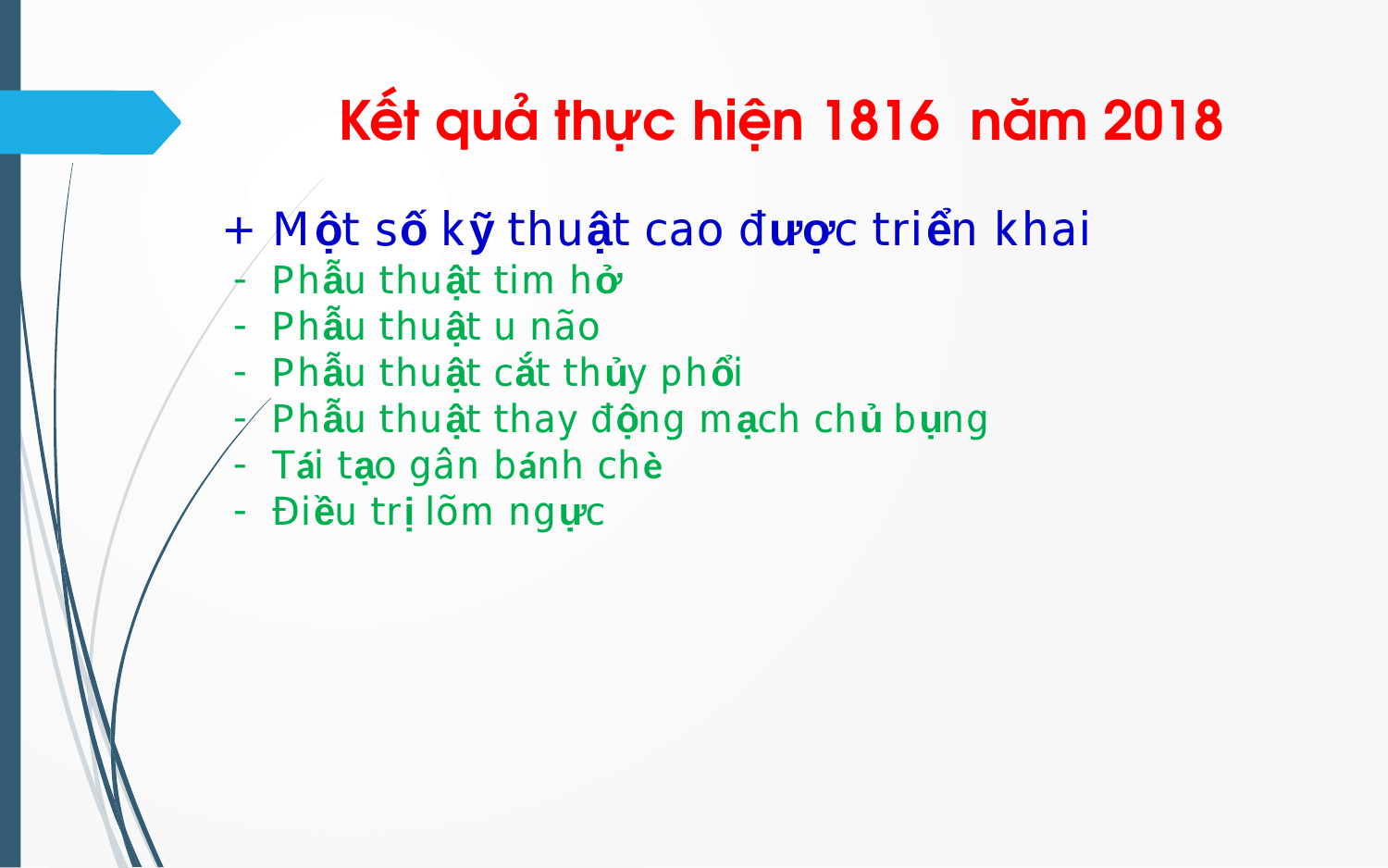

# Kết quả thực hiện 1816  năm 2018
+ Một số kỹ thuật cao được triển khai
 -  Phẫu thuật tim hở
 -  Phẫu thuật u não
 -  Phẫu thuật cắt thủy phổi
 -  Phẫu thuật thay động mạch chủ bụng
 -  Tái tạo gân bánh chè
 -  Điều trị lõm ngực